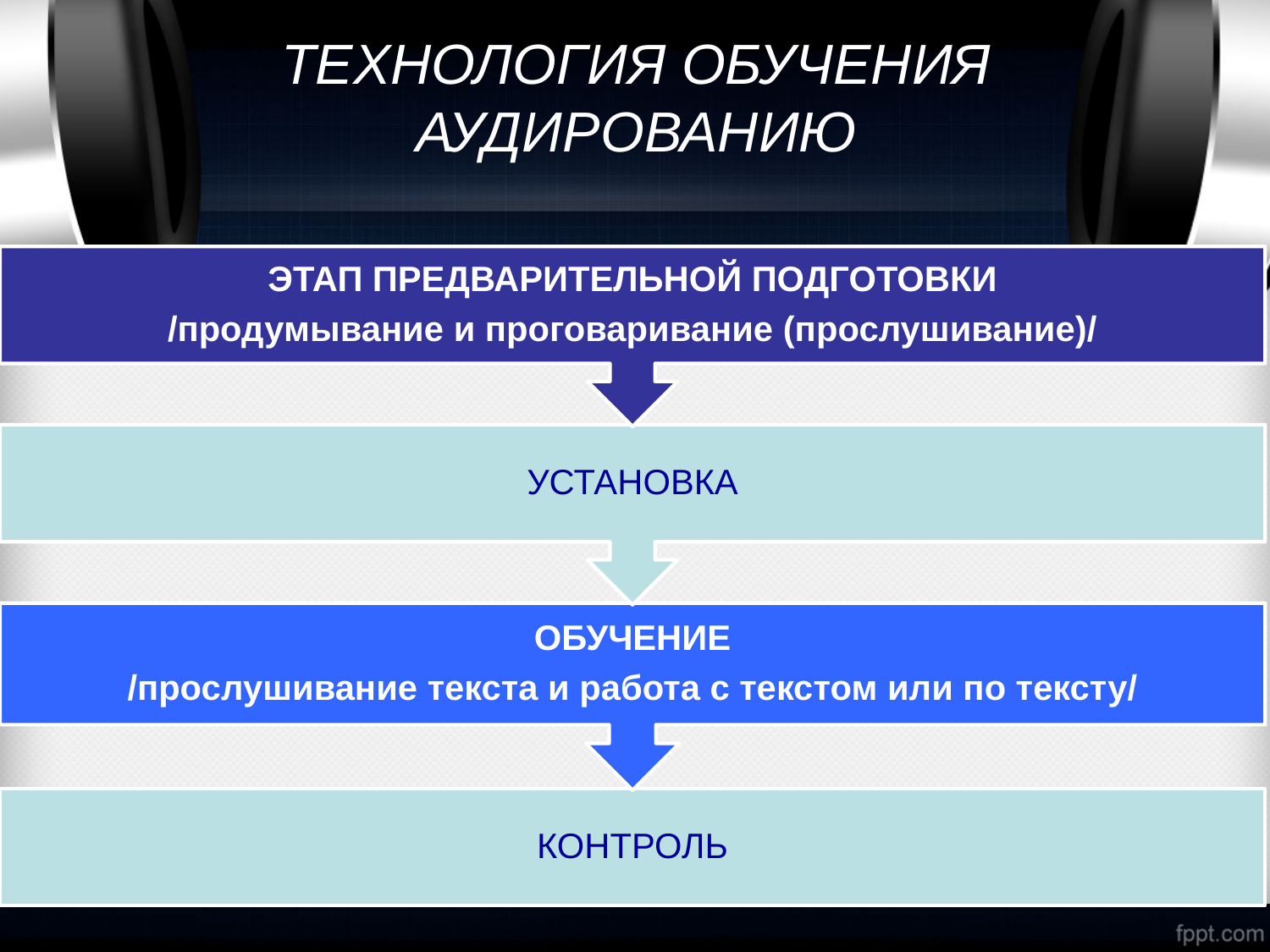

# ТЕХНОЛОГИЯ ОБУЧЕНИЯ АУДИРОВАНИЮ
КОНТРОЛЬ
ОБУЧЕНИЕ
/прослушивание текста и работа с текстом или по тексту/
УСТАНОВКА
ЭТАП ПРЕДВАРИТЕЛЬНОЙ ПОДГОТОВКИ
/продумывание и проговаривание (прослушивание)/